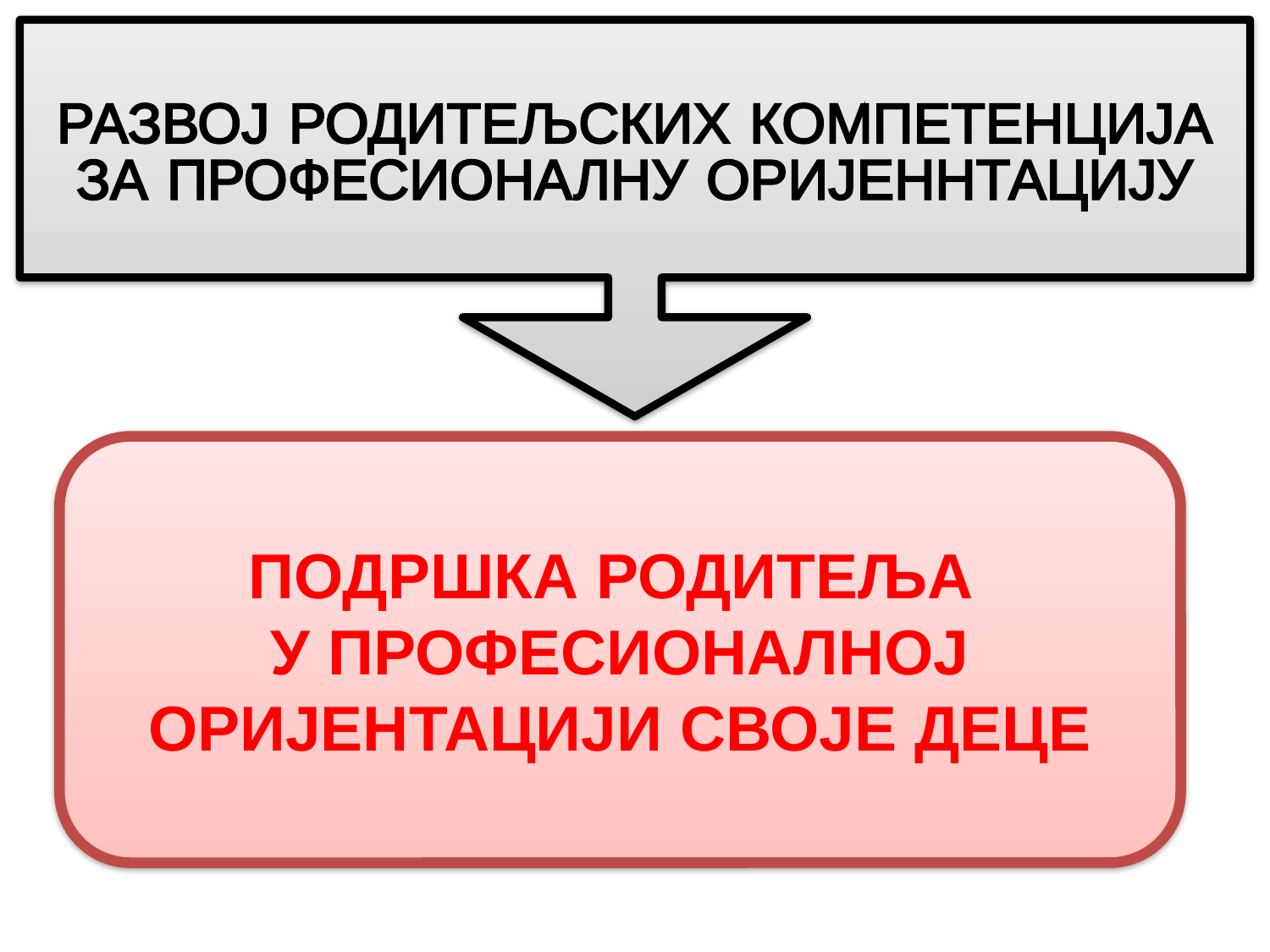

РАЗВОЈ РОДИТЕЉСКИХ КОМПЕТЕНЦИЈА ЗА ПРОФЕСИОНАЛНУ ОРИЈЕННТАЦИЈУ

ПОДРШКА РОДИТЕЉА
У ПРОФЕСИОНАЛНОЈ ОРИЈЕНТАЦИЈИ СВОЈЕ ДЕЦЕ